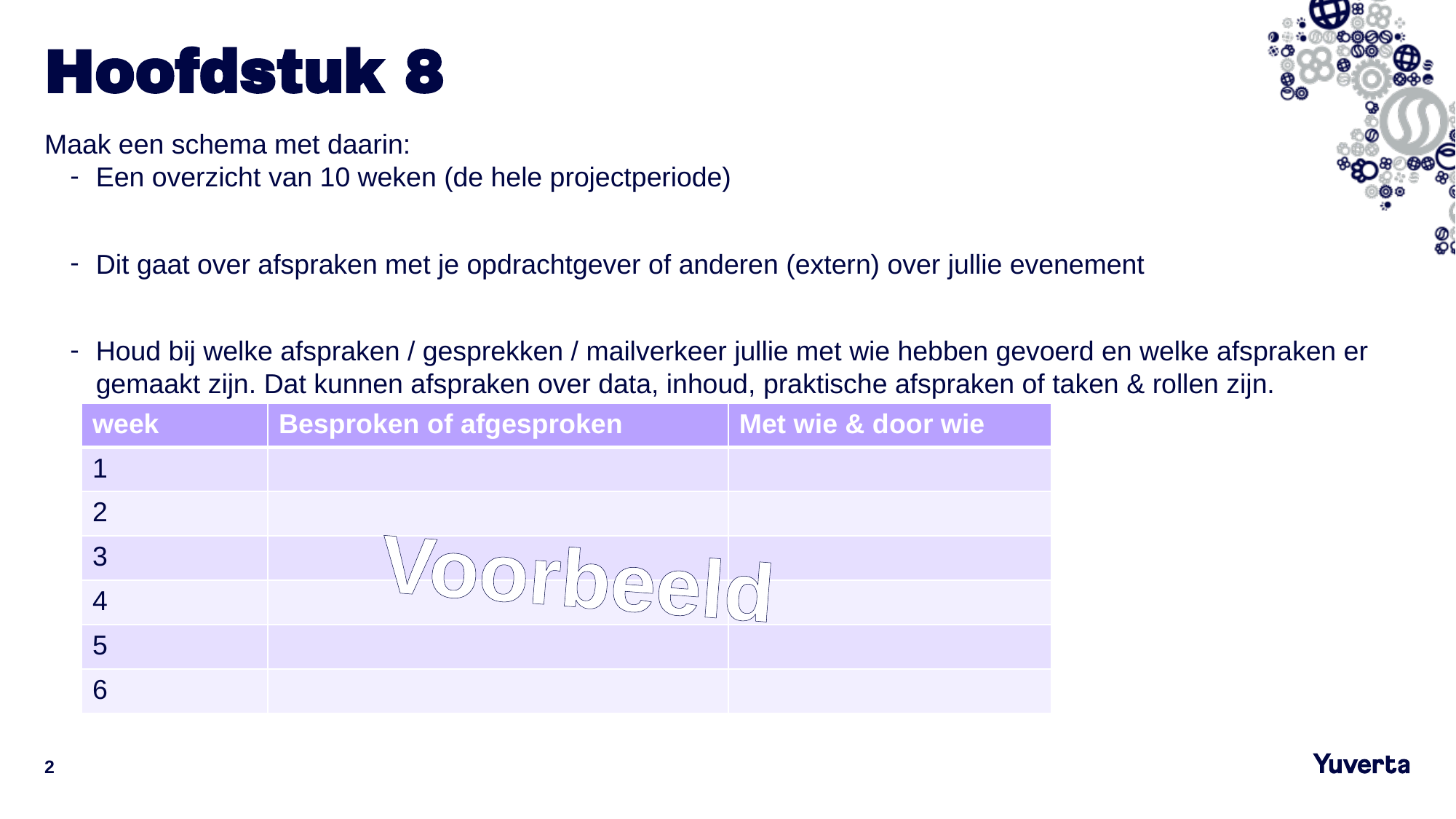

# Hoofdstuk 8
Maak een schema met daarin:
Een overzicht van 10 weken (de hele projectperiode)

Dit gaat over afspraken met je opdrachtgever of anderen (extern) over jullie evenement

Houd bij welke afspraken / gesprekken / mailverkeer jullie met wie hebben gevoerd en welke afspraken er gemaakt zijn. Dat kunnen afspraken over data, inhoud, praktische afspraken of taken & rollen zijn.
| week | Besproken of afgesproken | Met wie & door wie |
| --- | --- | --- |
| 1 |  |  |
| 2 |  |  |
| 3 |  |  |
| 4 |  |  |
| 5 |  |  |
| 6 |  |  |
Voorbeeld
2
4-3-2021